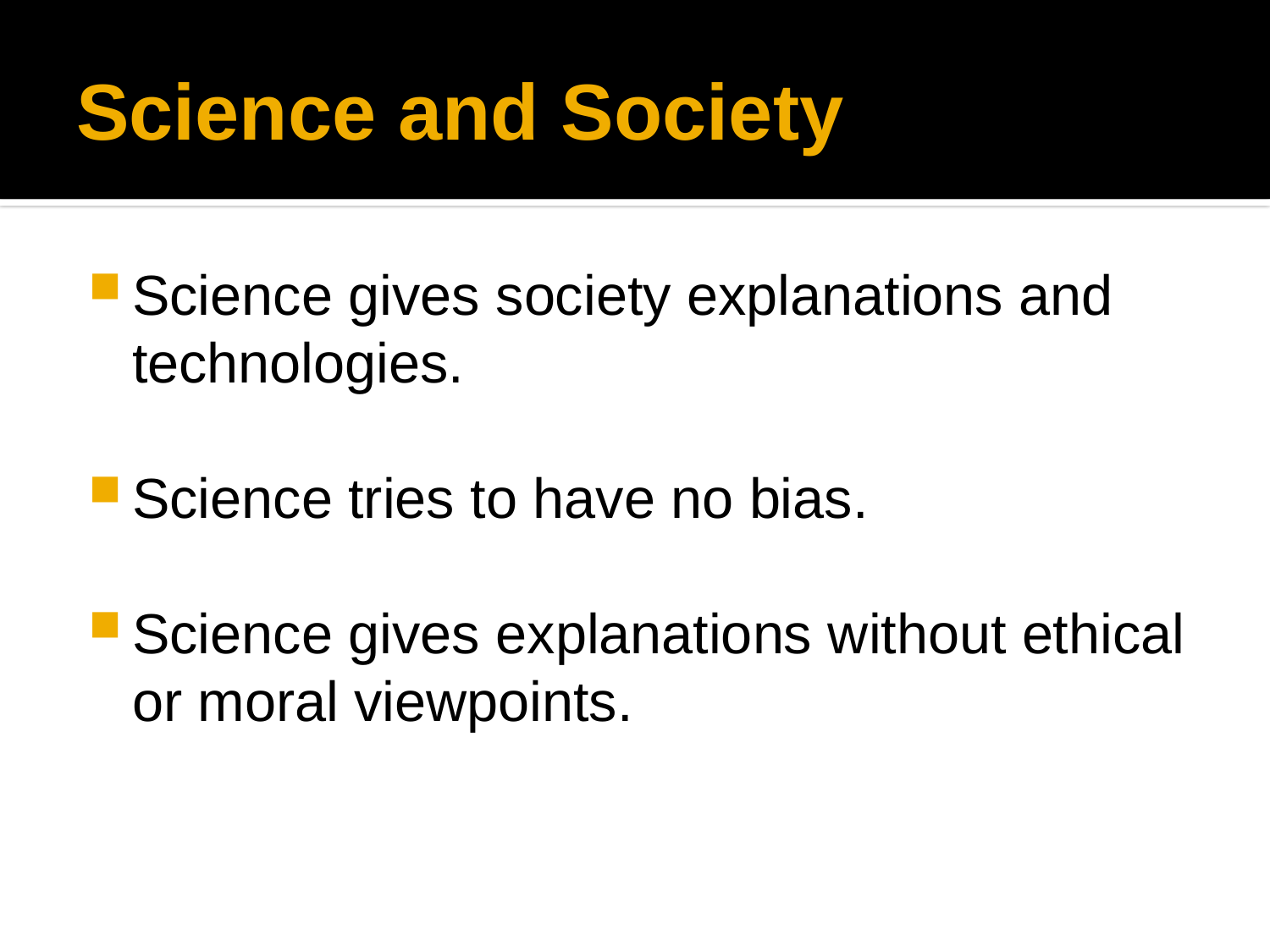

# Science and Society
Science gives society explanations and technologies.

Science tries to have no bias.

Science gives explanations without ethical or moral viewpoints.